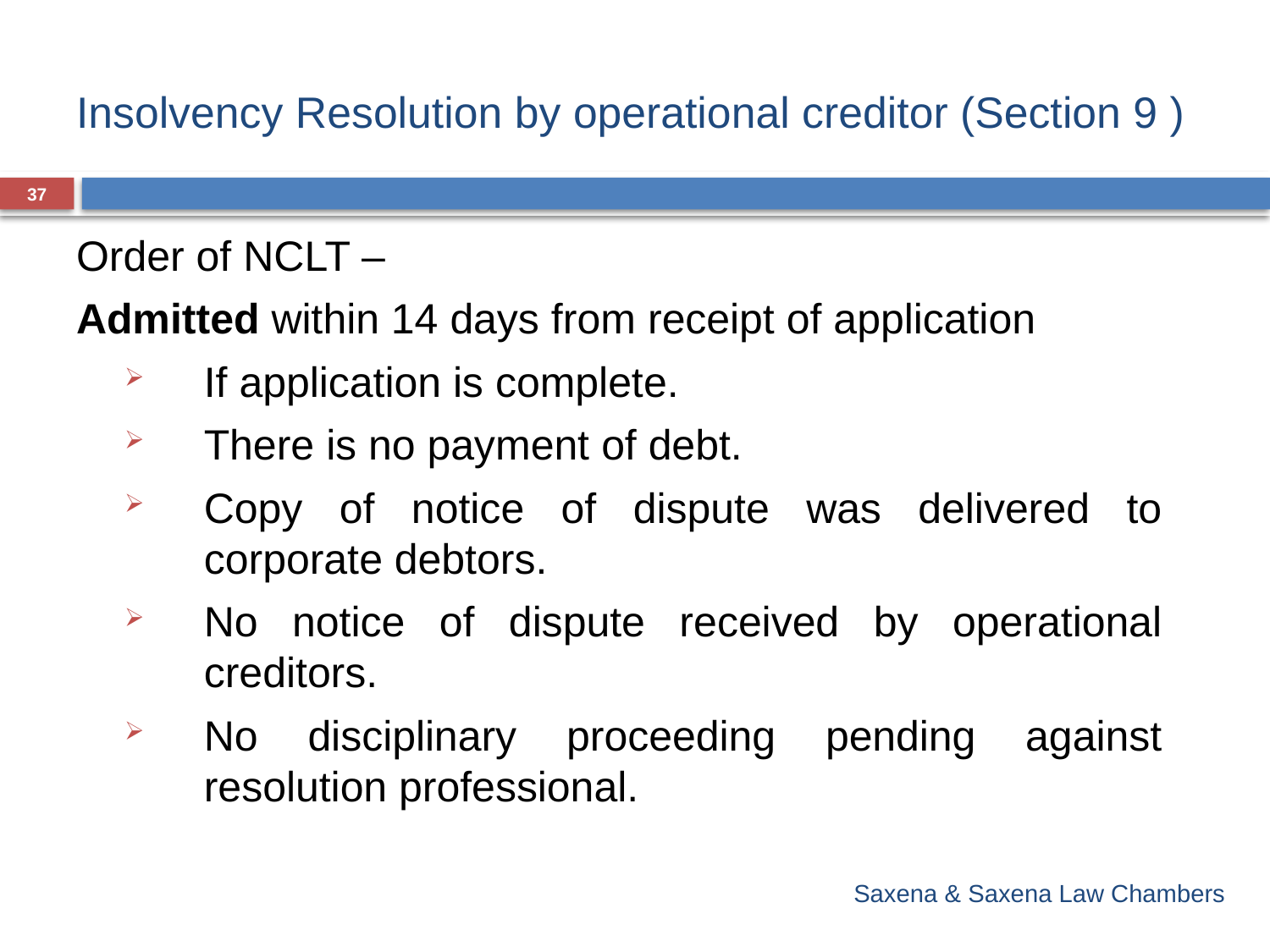

# Insolvency Resolution by operational creditor (Section 9 )
37
Order of NCLT –
Admitted within 14 days from receipt of application
If application is complete.
There is no payment of debt.
Copy of notice of dispute was delivered to corporate debtors.
No notice of dispute received by operational creditors.
No disciplinary proceeding pending against resolution professional.

Saxena & Saxena Law Chambers